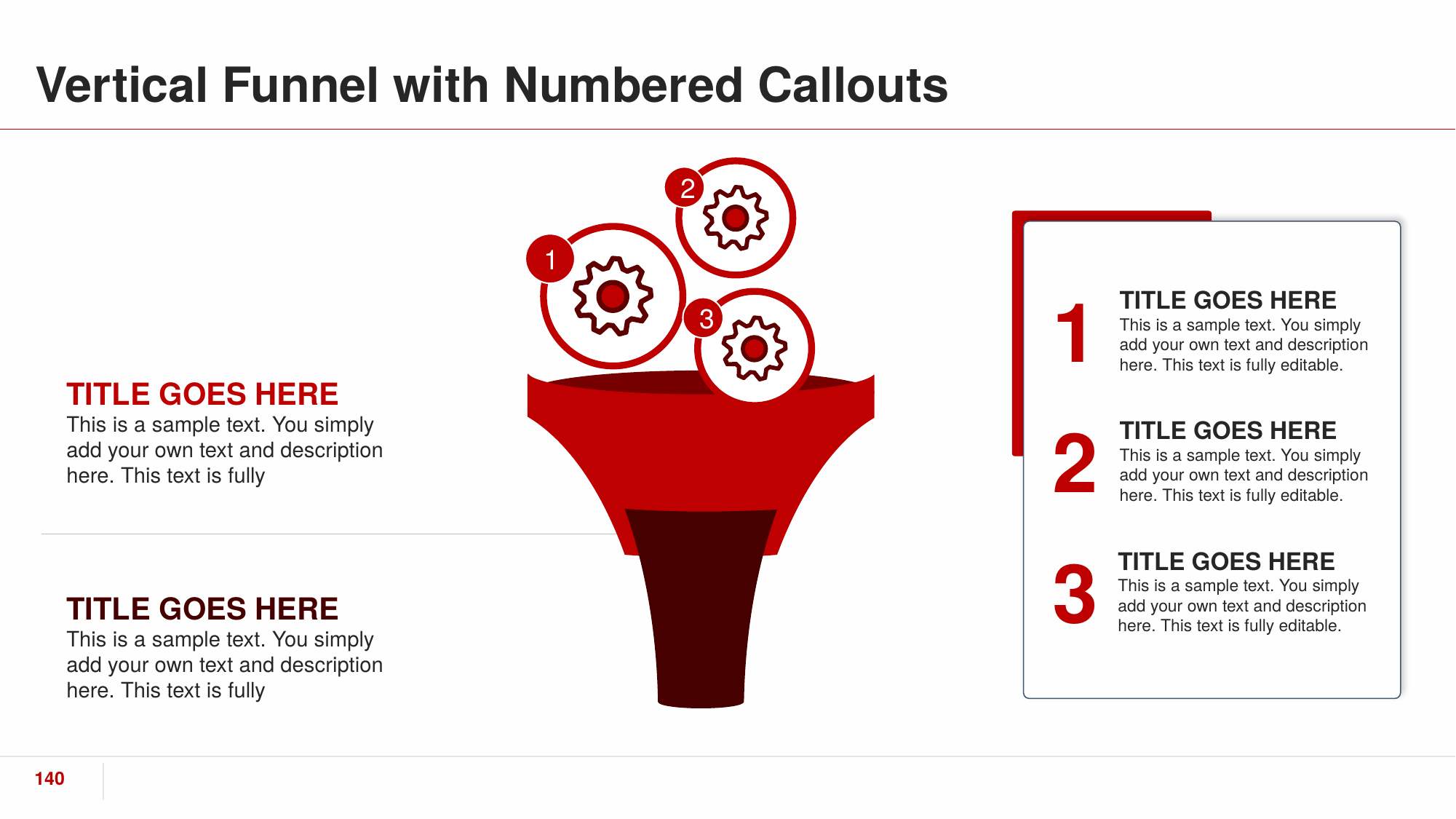

# Vertical Funnel with Numbered Callouts

2

1
1
TITLE GOES HERE
This is a sample text. You simply add your own text and description here. This text is fully editable.

3

TITLE GOES HERE
This is a sample text. You simply add your own text and description here. This text is fully
2
TITLE GOES HERE
This is a sample text. You simply add your own text and description here. This text is fully editable.
3
TITLE GOES HERE
This is a sample text. You simply add your own text and description here. This text is fully editable.
TITLE GOES HERE
This is a sample text. You simply add your own text and description here. This text is fully
140